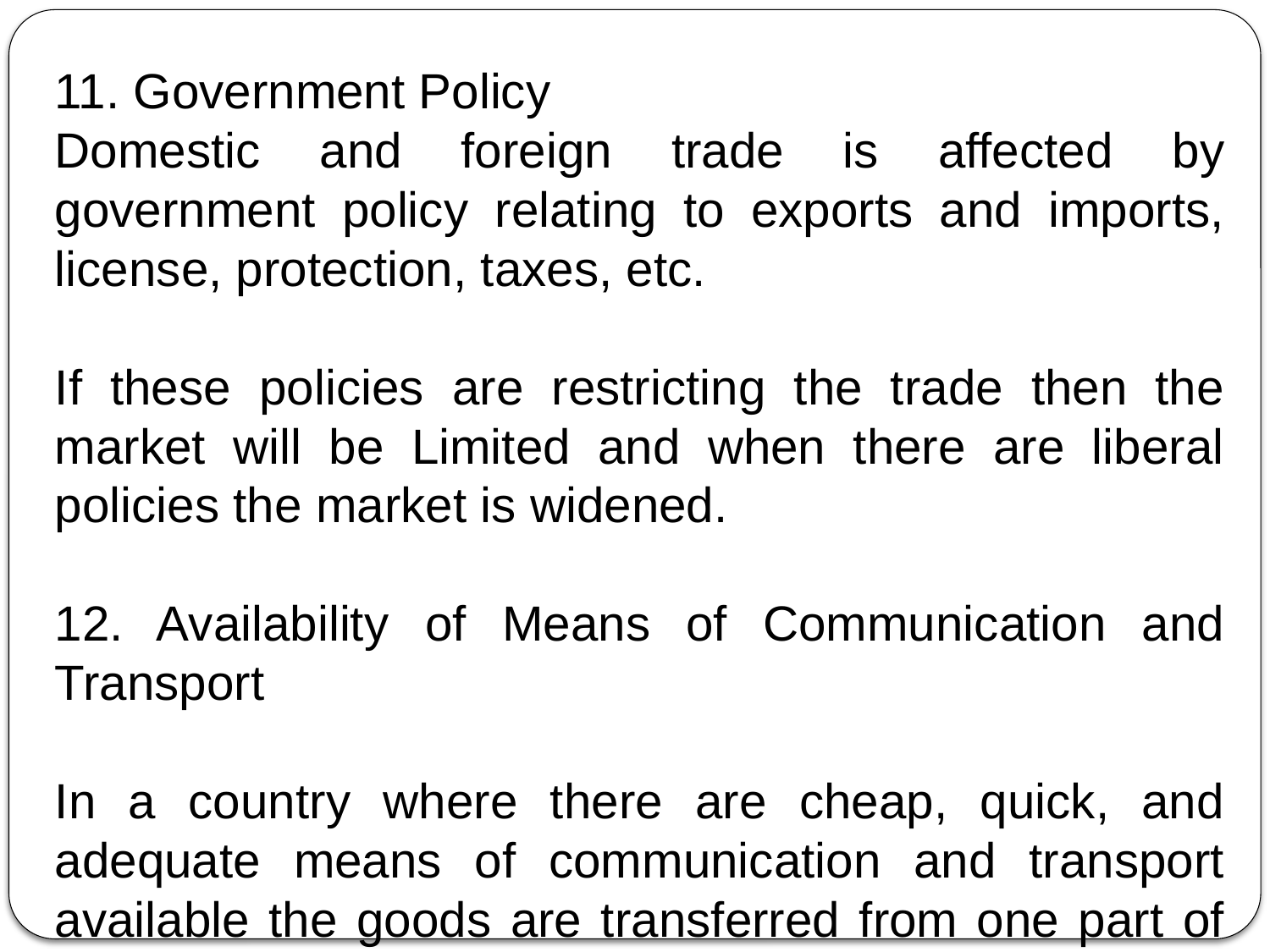

11. Government Policy
Domestic and foreign trade is affected by government policy relating to exports and imports, license, protection, taxes, etc.

If these policies are restricting the trade then the market will be Limited and when there are liberal policies the market is widened.

12. Availability of Means of Communication and Transport

In a country where there are cheap, quick, and adequate means of communication and transport available the goods are transferred from one part of the country to another and the market is widened